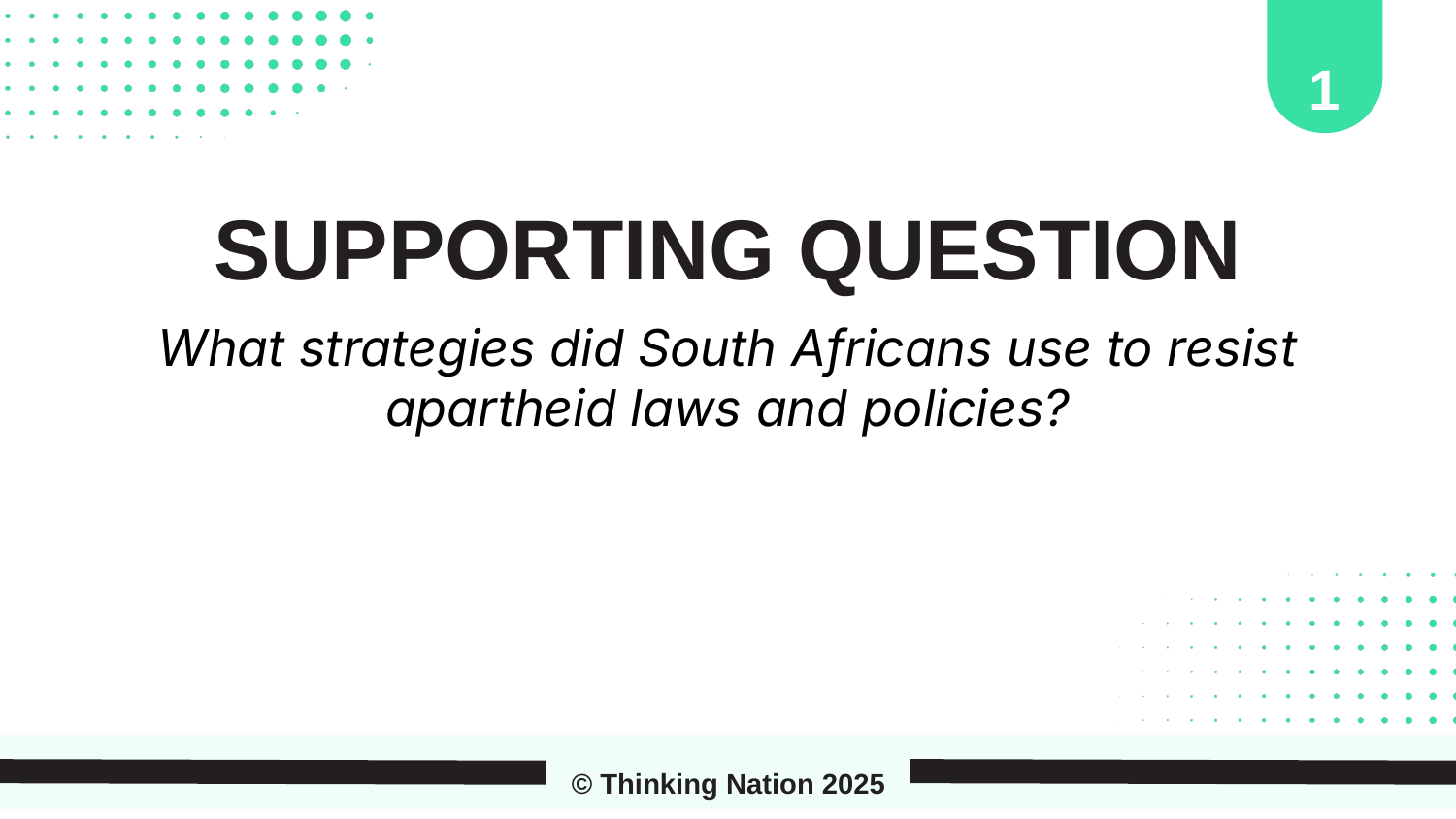

1
SUPPORTING QUESTION
What strategies did South Africans use to resist apartheid laws and policies?

© Thinking Nation 2025